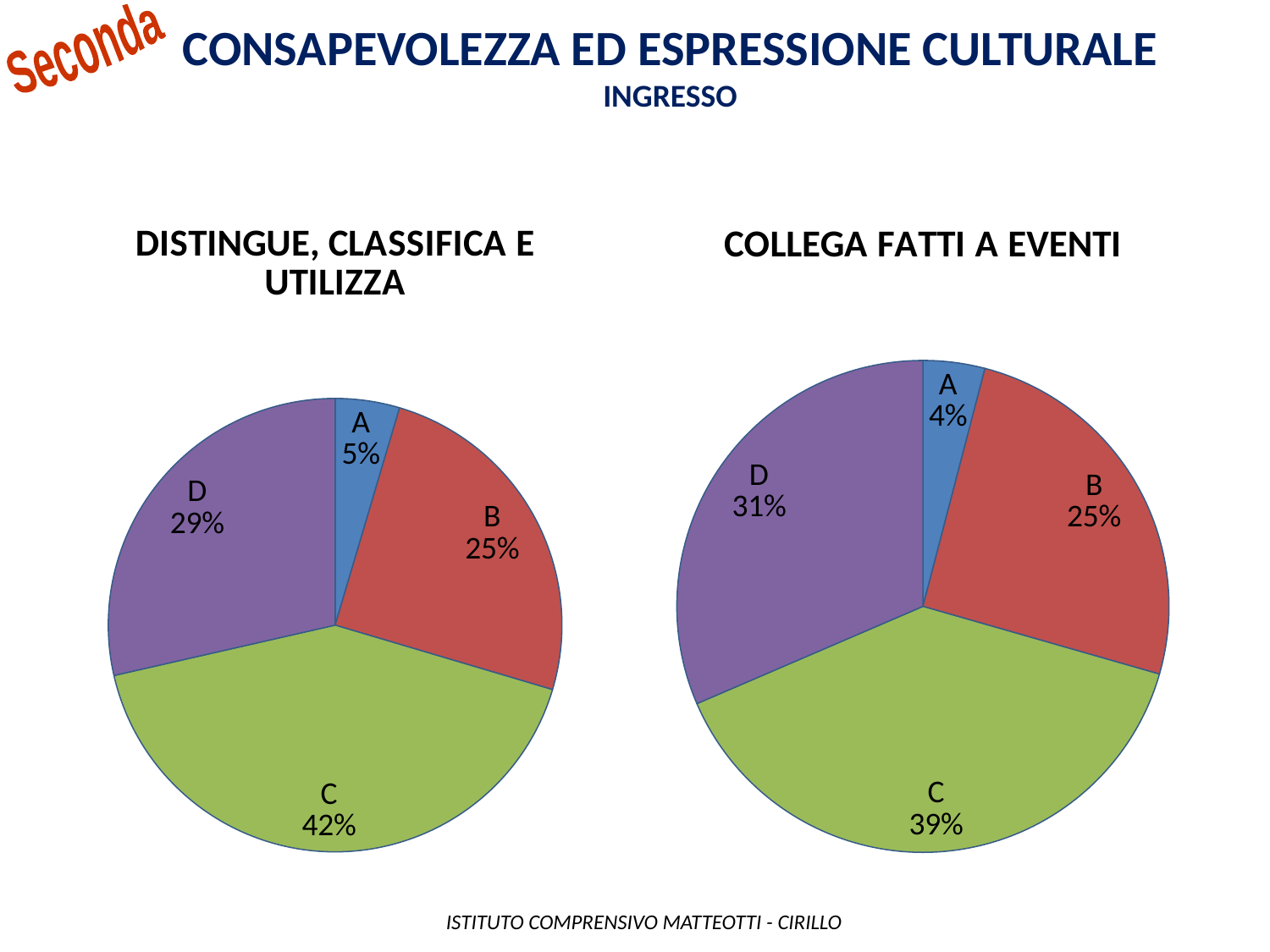

Consapevolezza ed espressione culturale
INGRESSO
Seconda

### Chart: DISTINGUE, CLASSIFICA E UTILIZZA

| Category |  |
|---|---|
| A | 9.0 |
| B | 49.0 |
| C | 82.0 |
| D | 56.0 |

### Chart: COLLEGA FATTI A EVENTI

| Category |  |
|---|---|
| A | 8.0 |
| B | 50.0 |
| C | 77.0 |
| D | 62.0 |
 ISTITUTO COMPRENSIVO MATTEOTTI - CIRILLO